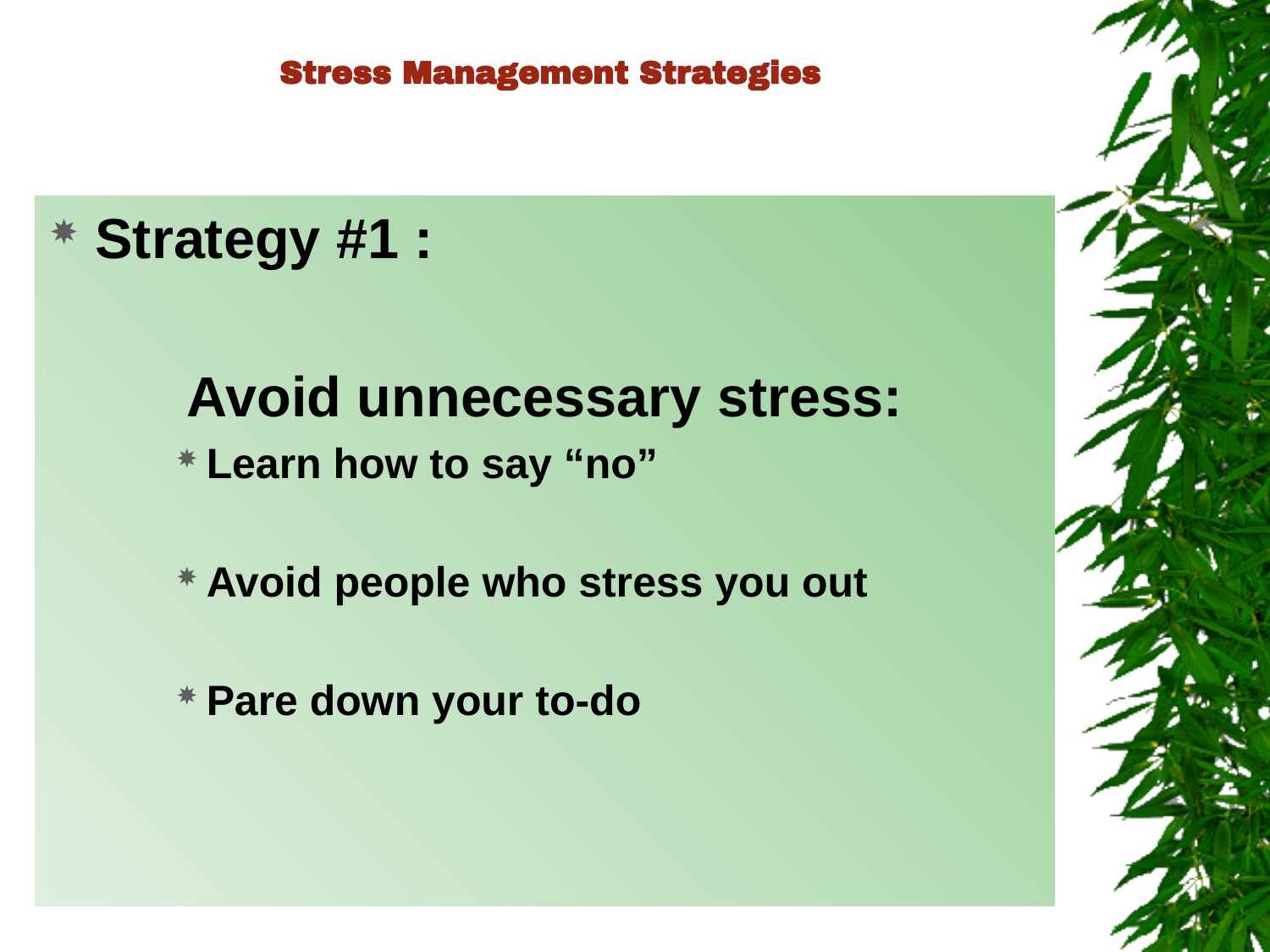

# Stress Management Strategies
Strategy #1 :

Avoid unnecessary stress:
Learn how to say “no”

Avoid people who stress you out

Pare down your to-do